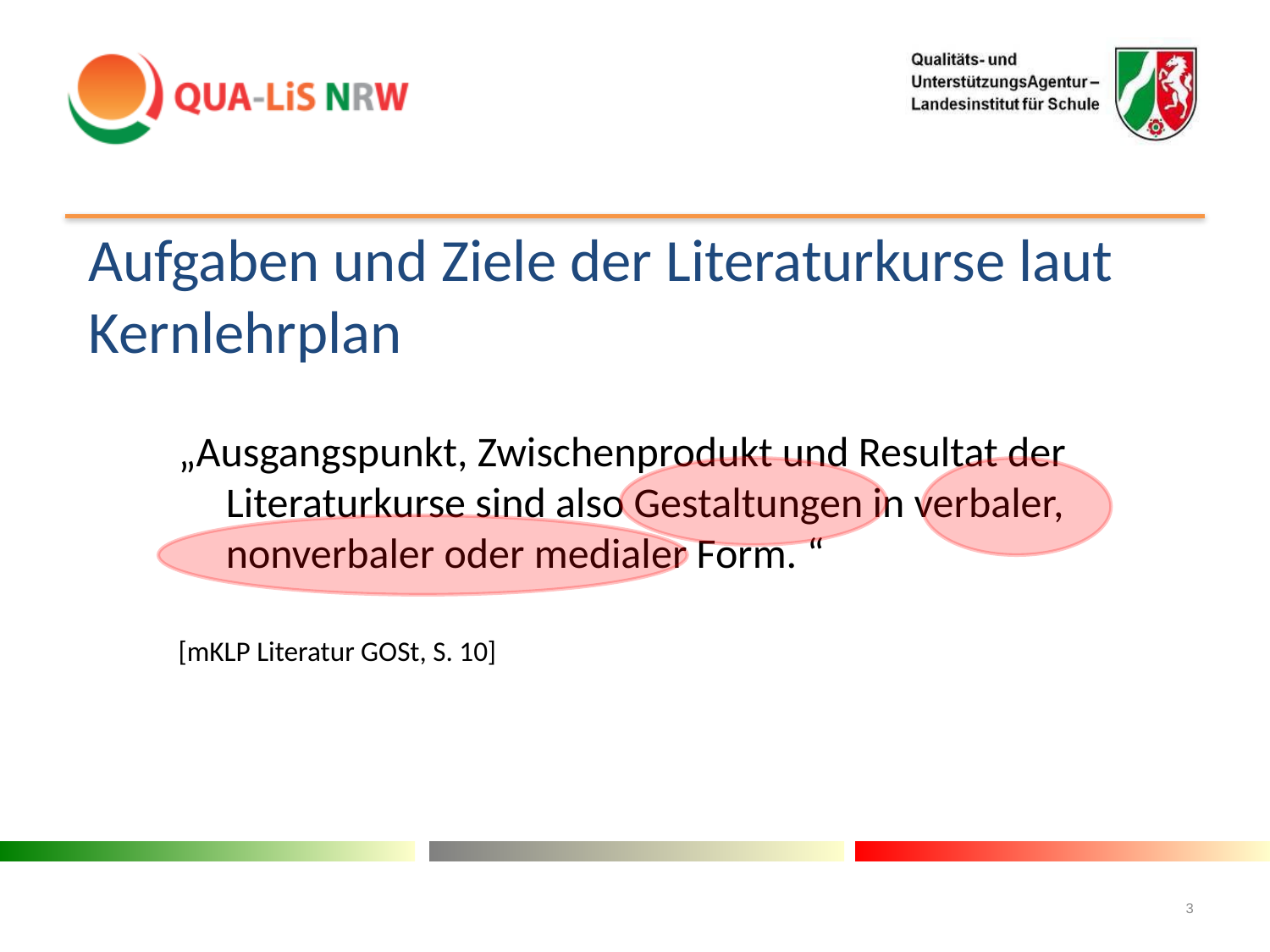

Aufgaben und Ziele der Literaturkurse laut Kernlehrplan

„Ausgangspunkt, Zwischenprodukt und Resultat der Literaturkurse sind also Gestaltungen in verbaler, nonverbaler oder medialer Form. “
[mKLP Literatur GOSt, S. 10]

3